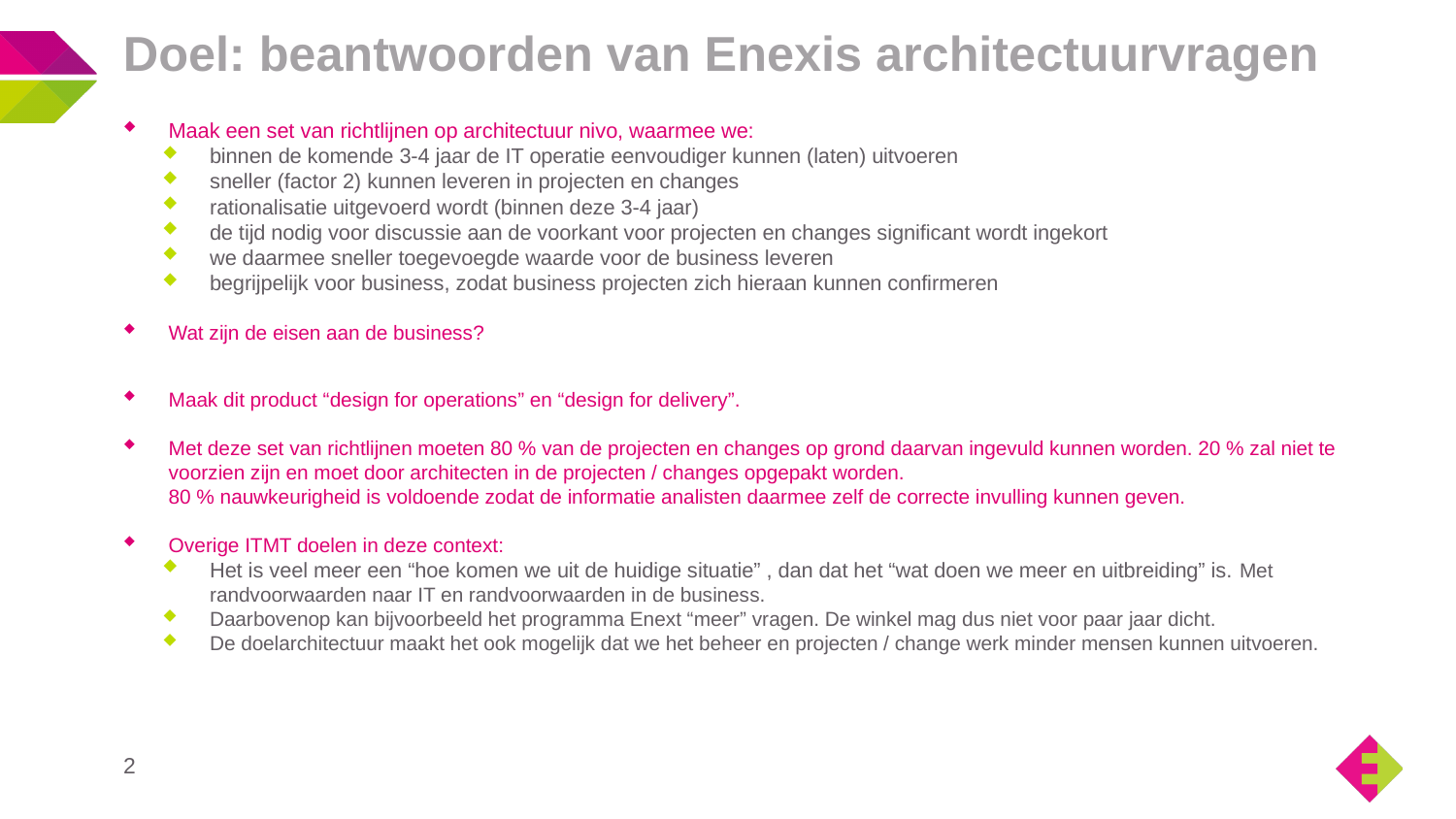

# Doel: beantwoorden van Enexis architectuurvragen
Maak een set van richtlijnen op architectuur nivo, waarmee we:
binnen de komende 3-4 jaar de IT operatie eenvoudiger kunnen (laten) uitvoeren
sneller (factor 2) kunnen leveren in projecten en changes
rationalisatie uitgevoerd wordt (binnen deze 3-4 jaar)
de tijd nodig voor discussie aan de voorkant voor projecten en changes significant wordt ingekort
we daarmee sneller toegevoegde waarde voor de business leveren
begrijpelijk voor business, zodat business projecten zich hieraan kunnen confirmeren

Wat zijn de eisen aan de business?

Maak dit product “design for operations” en “design for delivery”.
Met deze set van richtlijnen moeten 80 % van de projecten en changes op grond daarvan ingevuld kunnen worden. 20 % zal niet te voorzien zijn en moet door architecten in de projecten / changes opgepakt worden.
80 % nauwkeurigheid is voldoende zodat de informatie analisten daarmee zelf de correcte invulling kunnen geven.

Overige ITMT doelen in deze context:
Het is veel meer een “hoe komen we uit de huidige situatie” , dan dat het “wat doen we meer en uitbreiding” is. Met randvoorwaarden naar IT en randvoorwaarden in de business.
Daarbovenop kan bijvoorbeeld het programma Enext “meer” vragen. De winkel mag dus niet voor paar jaar dicht.
De doelarchitectuur maakt het ook mogelijk dat we het beheer en projecten / change werk minder mensen kunnen uitvoeren.